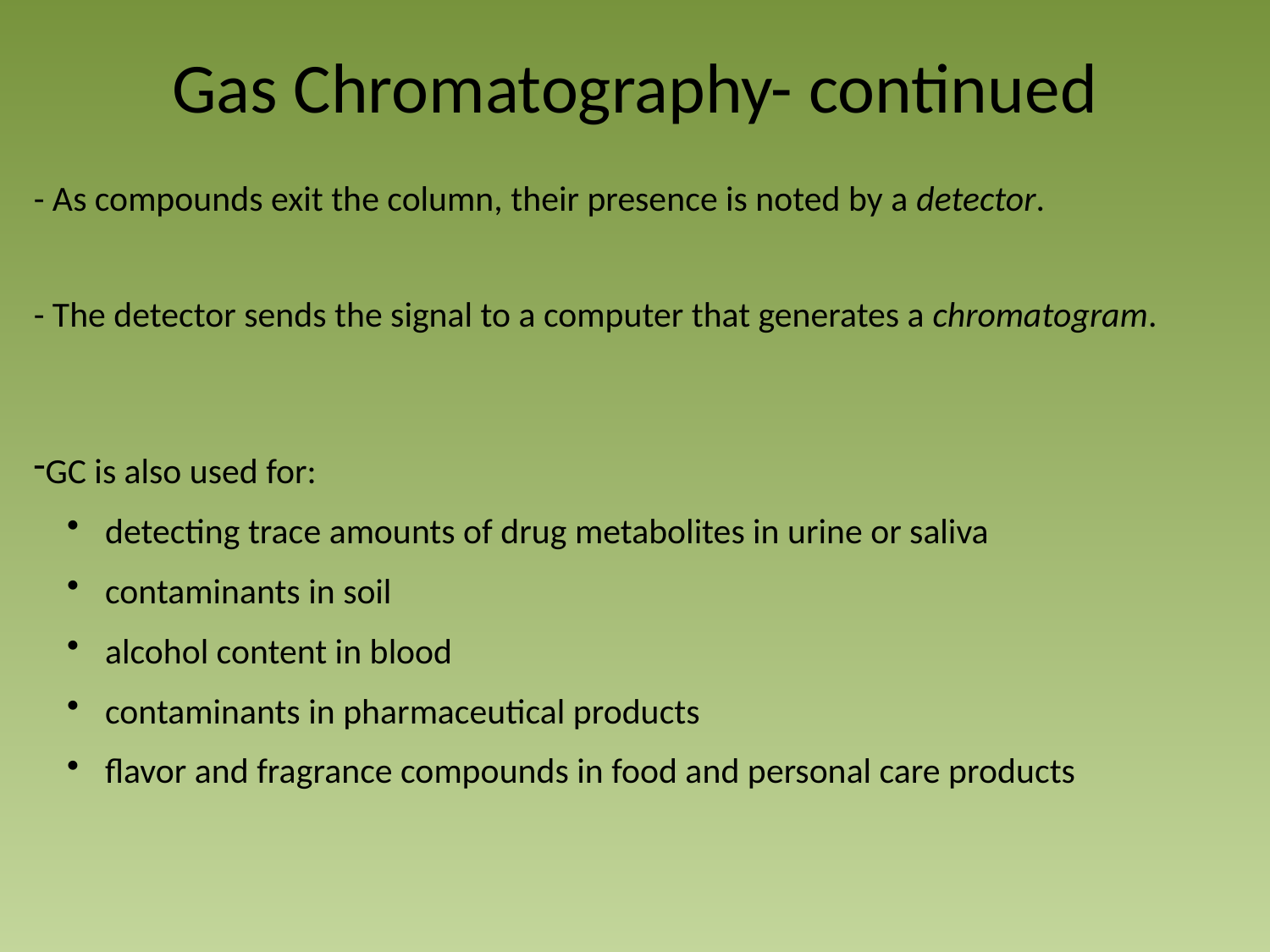

# Gas Chromatography- continued
- As compounds exit the column, their presence is noted by a detector.
- The detector sends the signal to a computer that generates a chromatogram.
GC is also used for:
 detecting trace amounts of drug metabolites in urine or saliva
 contaminants in soil
 alcohol content in blood
 contaminants in pharmaceutical products
 flavor and fragrance compounds in food and personal care products